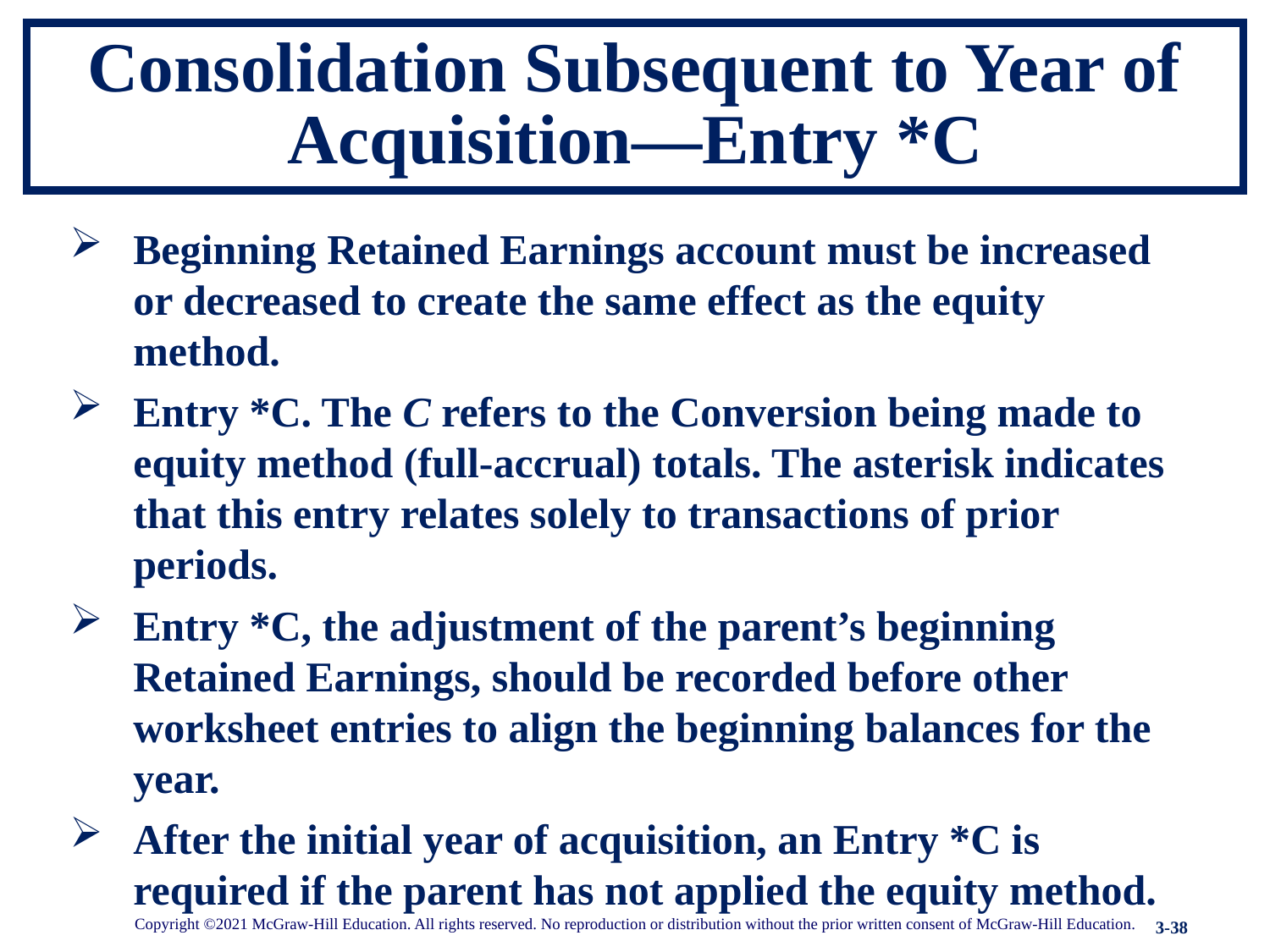

# Consolidation Subsequent to Year of Acquisition—Entry *C
Beginning Retained Earnings account must be increased or decreased to create the same effect as the equity method.
Entry *C. The C refers to the Conversion being made to equity method (full-accrual) totals. The asterisk indicates that this entry relates solely to transactions of prior periods.
Entry *C, the adjustment of the parent’s beginning Retained Earnings, should be recorded before other worksheet entries to align the beginning balances for the year.
After the initial year of acquisition, an Entry *C is required if the parent has not applied the equity method.
Copyright ©2021 McGraw-Hill Education. All rights reserved. No reproduction or distribution without the prior written consent of McGraw-Hill Education.
3-38